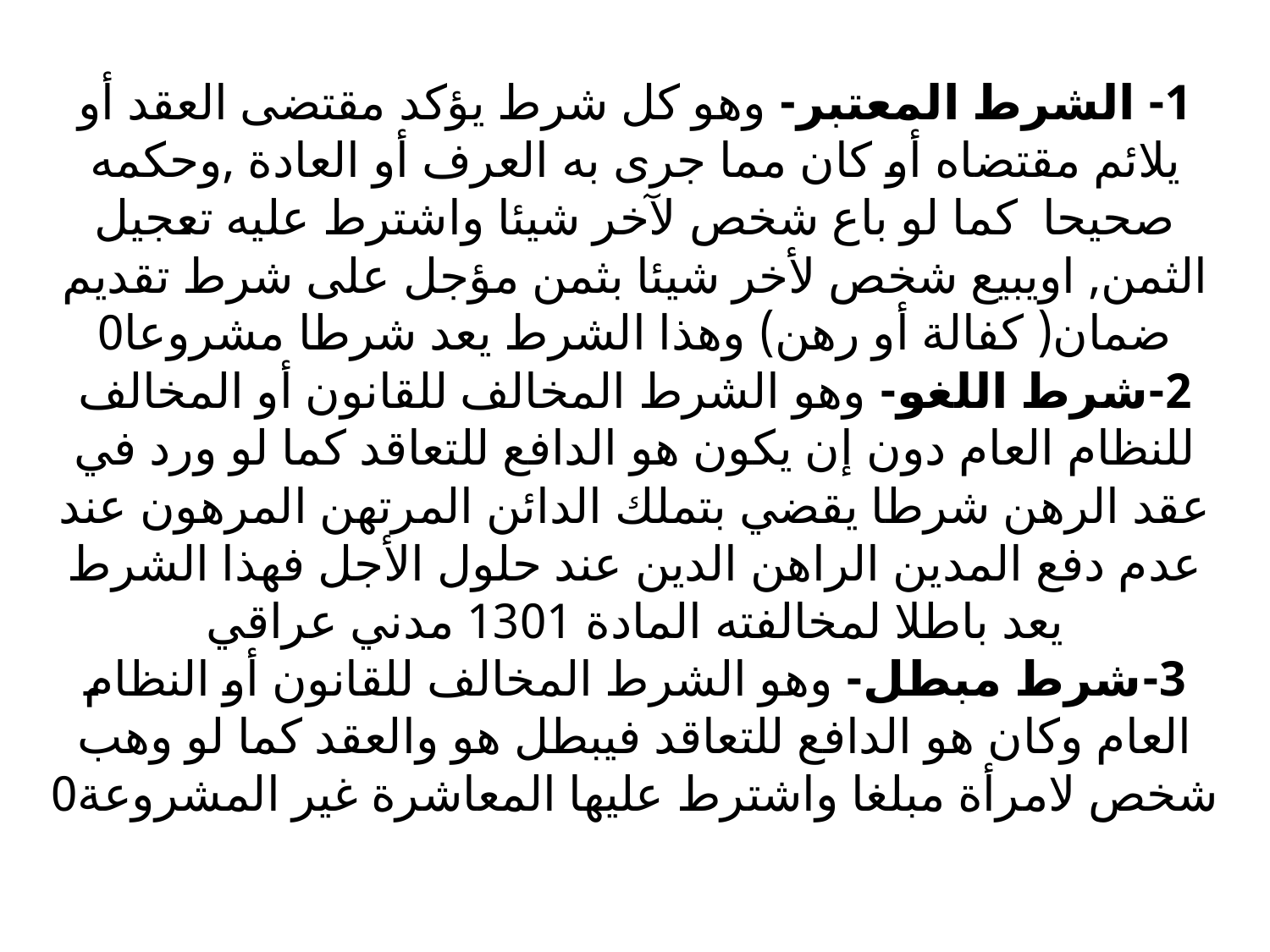

# 1- الشرط المعتبر- وهو كل شرط يؤكد مقتضى العقد أو يلائم مقتضاه أو كان مما جرى به العرف أو العادة ,وحكمه صحيحا  كما لو باع شخص لآخر شيئا واشترط عليه تعجيل الثمن, اويبيع شخص لأخر شيئا بثمن مؤجل على شرط تقديم ضمان( كفالة أو رهن) وهذا الشرط يعد شرطا مشروعا0 2-شرط اللغو- وهو الشرط المخالف للقانون أو المخالف للنظام العام دون إن يكون هو الدافع للتعاقد كما لو ورد في عقد الرهن شرطا يقضي بتملك الدائن المرتهن المرهون عند عدم دفع المدين الراهن الدين عند حلول الأجل فهذا الشرط يعد باطلا لمخالفته المادة 1301 مدني عراقي 3-شرط مبطل- وهو الشرط المخالف للقانون أو النظام العام وكان هو الدافع للتعاقد فيبطل هو والعقد كما لو وهب شخص لامرأة مبلغا واشترط عليها المعاشرة غير المشروعة0